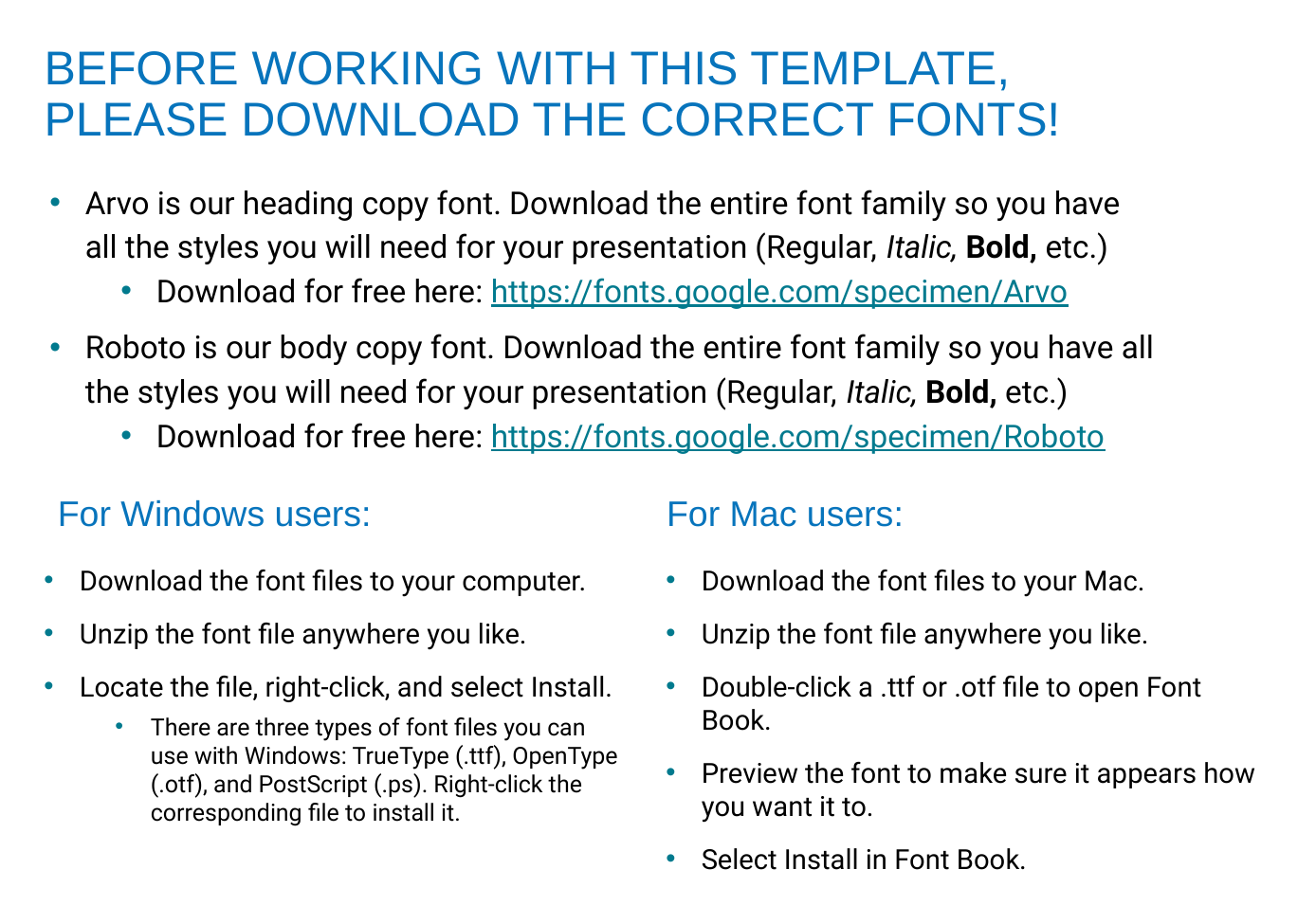

Before working with this template, please download the correct fonts!
Arvo is our heading copy font. Download the entire font family so you have all the styles you will need for your presentation (Regular, Italic, Bold, etc.)
Download for free here: https://fonts.google.com/specimen/Arvo
Roboto is our body copy font. Download the entire font family so you have all the styles you will need for your presentation (Regular, Italic, Bold, etc.)
Download for free here: https://fonts.google.com/specimen/Roboto
For Windows users:
For Mac users:
Download the font files to your computer.
Unzip the font file anywhere you like.
Locate the file, right-click, and select Install.
There are three types of font files you can use with Windows: TrueType (.ttf), OpenType (.otf), and PostScript (.ps). Right-click the corresponding file to install it.
Download the font files to your Mac.
Unzip the font file anywhere you like.
Double-click a .ttf or .otf file to open Font Book.
Preview the font to make sure it appears how you want it to.
Select Install in Font Book.